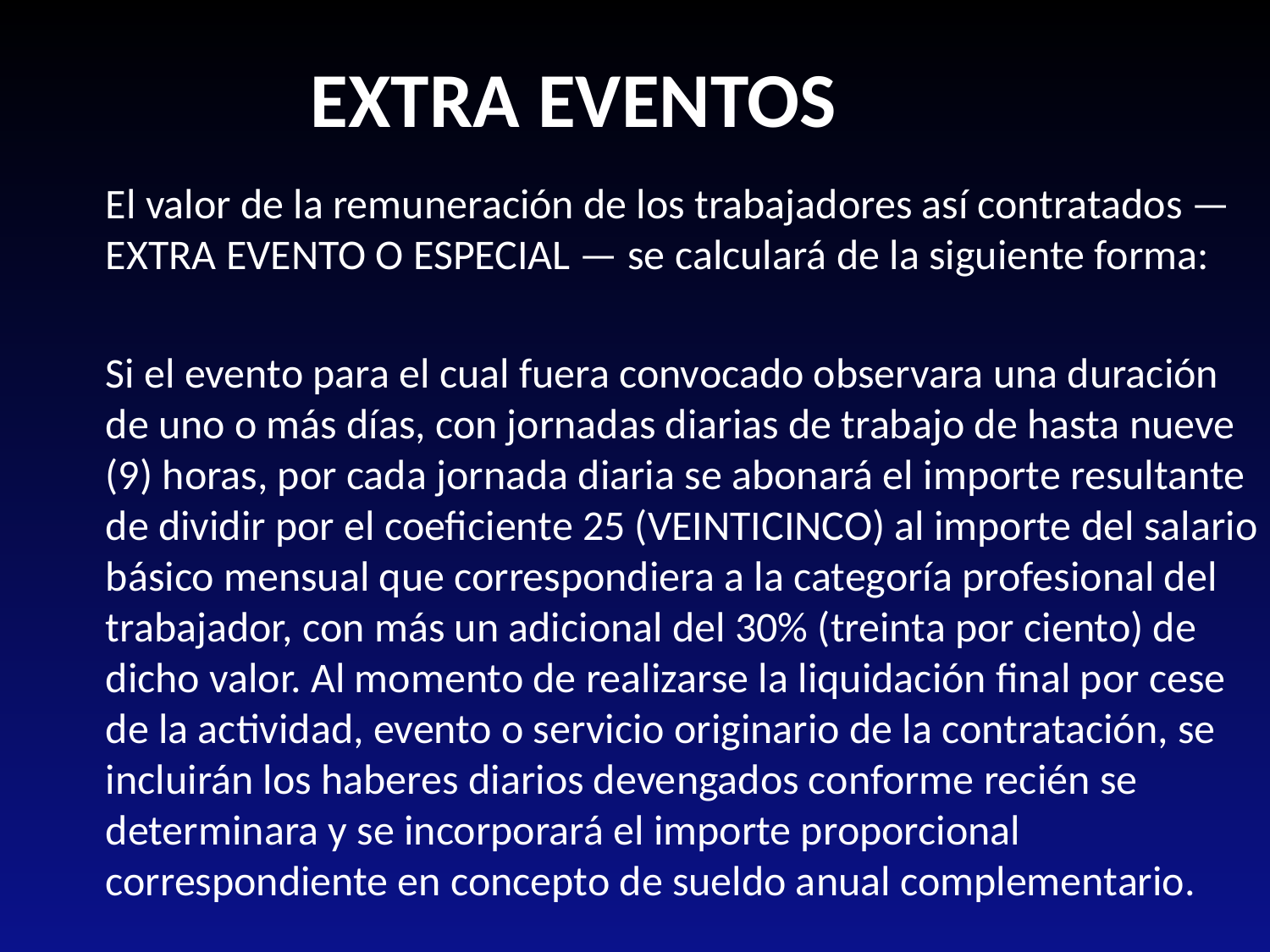

EXTRA EVENTOS
El valor de la remuneración de los trabajadores así contratados —EXTRA EVENTO O ESPECIAL — se calculará de la siguiente forma:

Si el evento para el cual fuera convocado observara una duración de uno o más días, con jornadas diarias de trabajo de hasta nueve (9) horas, por cada jornada diaria se abonará el importe resultante de dividir por el coeficiente 25 (VEINTICINCO) al importe del salario básico mensual que correspondiera a la categoría profesional del trabajador, con más un adicional del 30% (treinta por ciento) de dicho valor. Al momento de realizarse la liquidación final por cese de la actividad, evento o servicio originario de la contratación, se incluirán los haberes diarios devengados conforme recién se determinara y se incorporará el importe proporcional correspondiente en concepto de sueldo anual complementario.